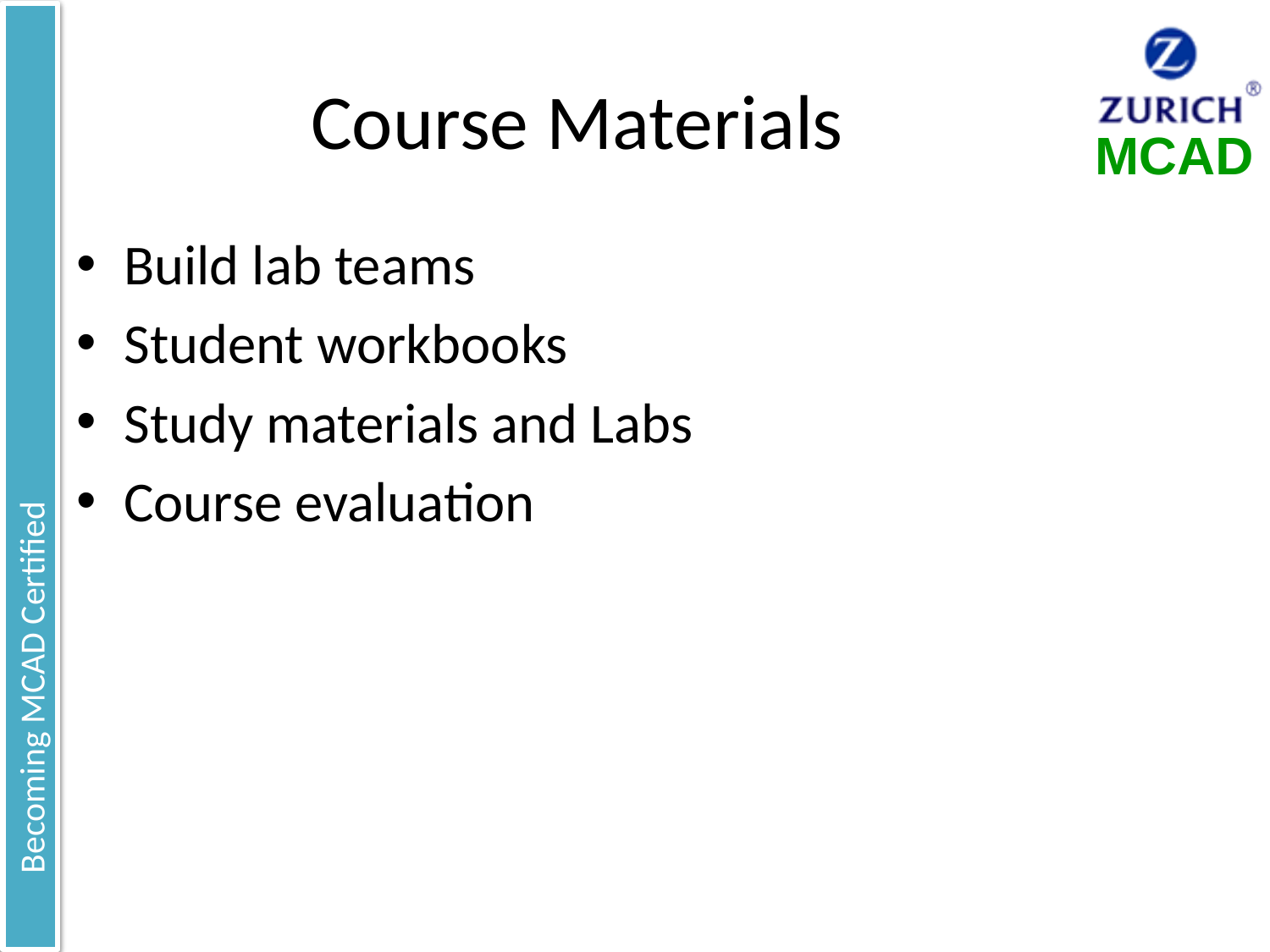

# Course Materials
Build lab teams
Student workbooks
Study materials and Labs
Course evaluation
Becoming MCAD Certified